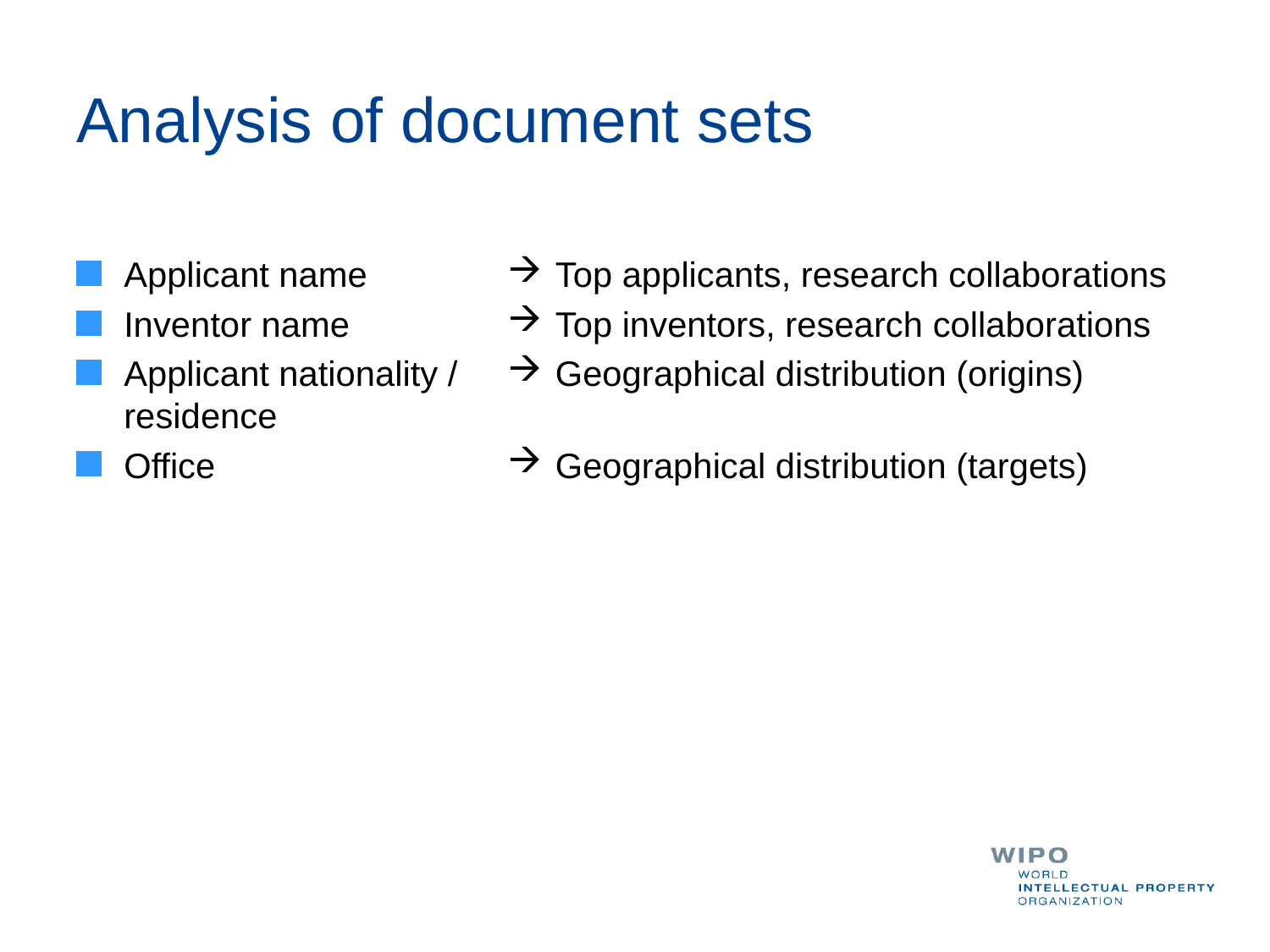

Analysis of document sets
Applicant name
Inventor name
Applicant nationality / residence
Office
Top applicants, research collaborations
Top inventors, research collaborations
Geographical distribution (origins)
Geographical distribution (targets)